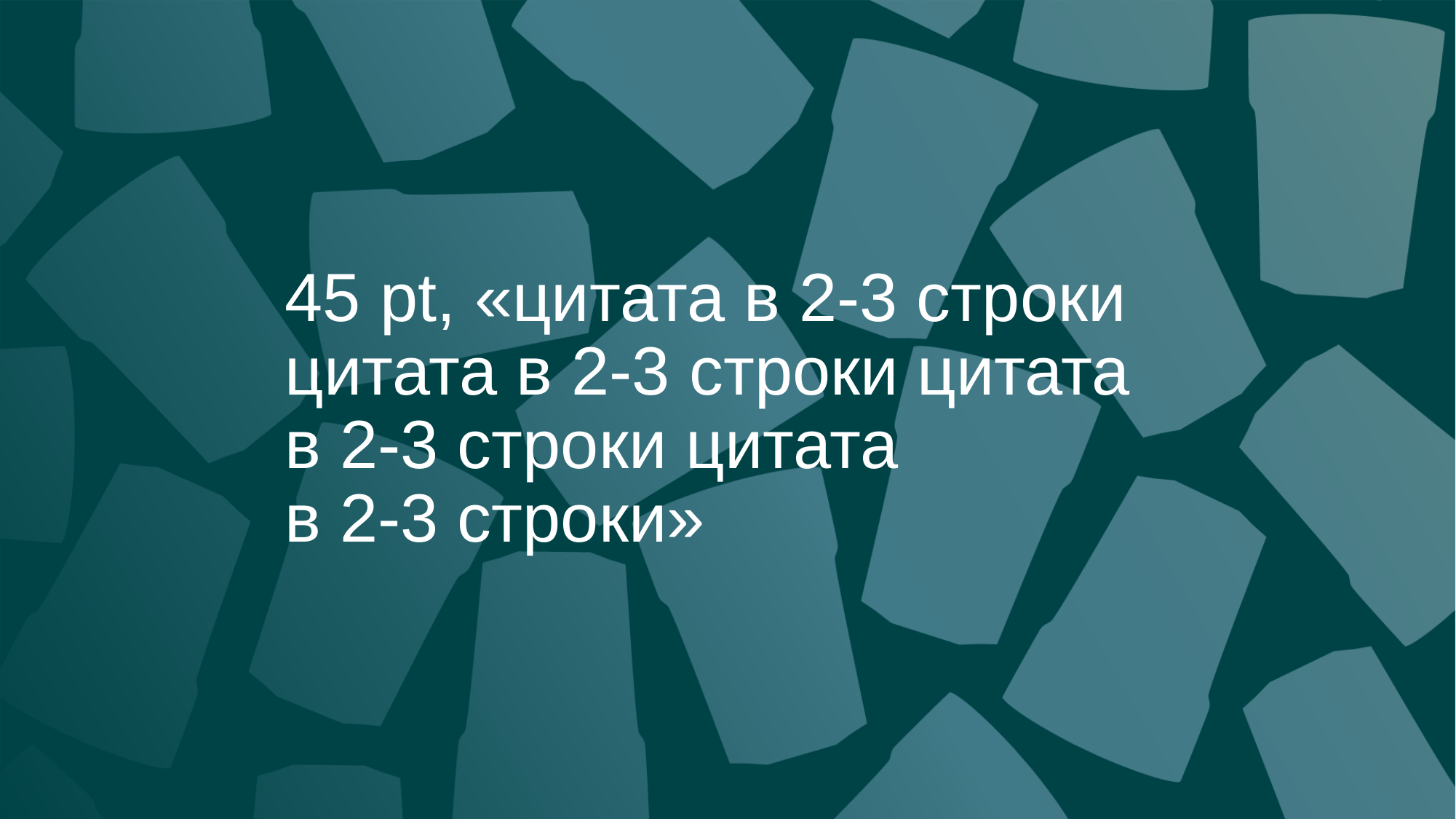

45 pt, «цитата в 2-3 строки цитата в 2-3 строки цитата в 2-3 строки цитата
в 2-3 строки»